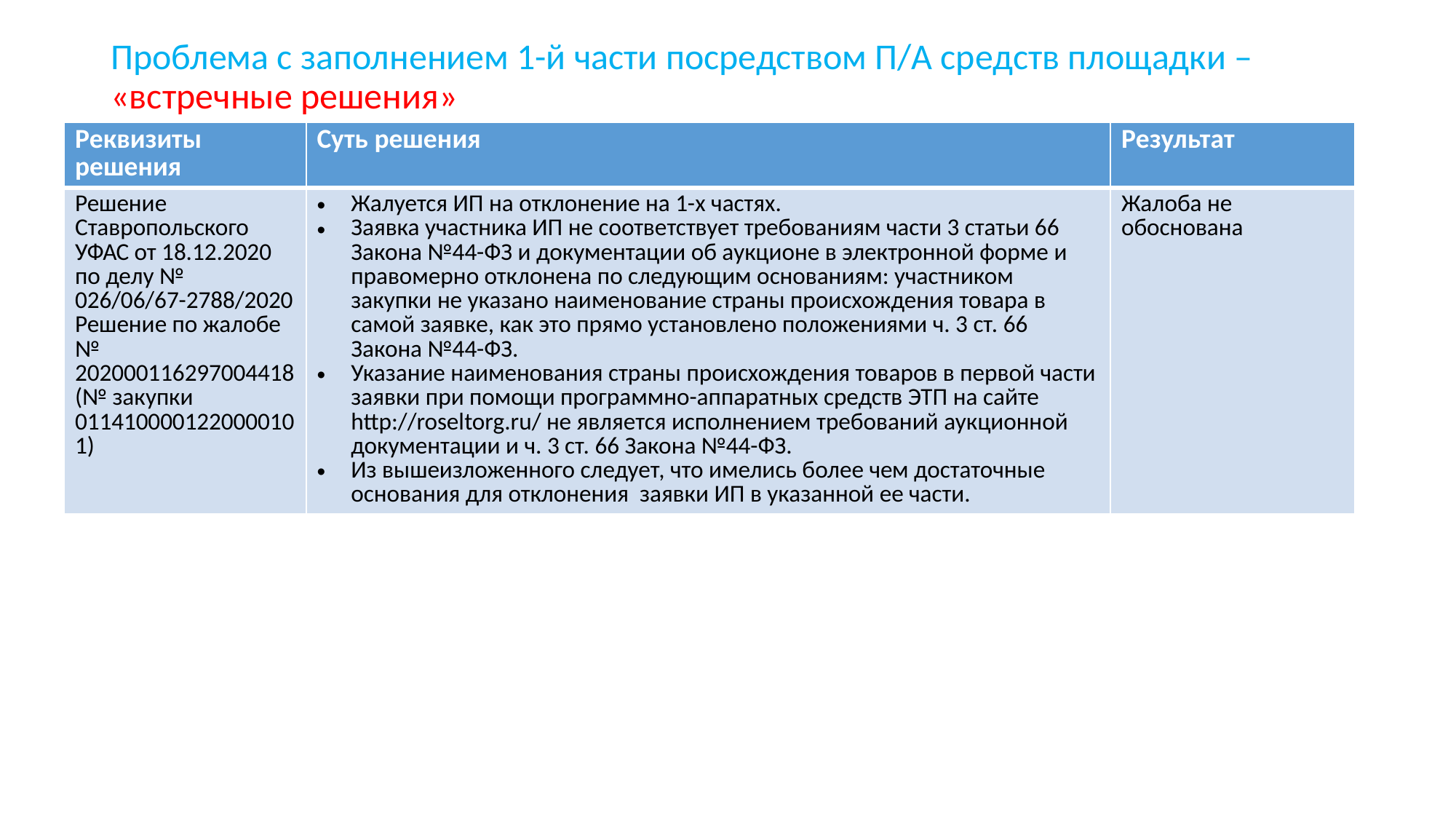

# Проблема с заполнением 1-й части посредством П/А средств площадки – «встречные решения»
| Реквизиты решения | Суть решения | Результат |
| --- | --- | --- |
| Решение Ставропольского УФАС от 18.12.2020 по делу № 026/06/67-2788/2020 Решение по жалобе № 202000116297004418 (№ закупки 0114100001220000101) | Жалуется ИП на отклонение на 1-х частях. Заявка участника ИП не соответствует требованиям части 3 статьи 66 Закона №44-ФЗ и документации об аукционе в электронной форме и правомерно отклонена по следующим основаниям: участником закупки не указано наименование страны происхождения товара в самой заявке, как это прямо установлено положениями ч. 3 ст. 66 Закона №44-ФЗ. Указание наименования страны происхождения товаров в первой части заявки при помощи программно-аппаратных средств ЭТП на сайте http://roseltorg.ru/ не является исполнением требований аукционной документации и ч. 3 ст. 66 Закона №44-ФЗ. Из вышеизложенного следует, что имелись более чем достаточные основания для отклонения заявки ИП в указанной ее части. | Жалоба не обоснована |